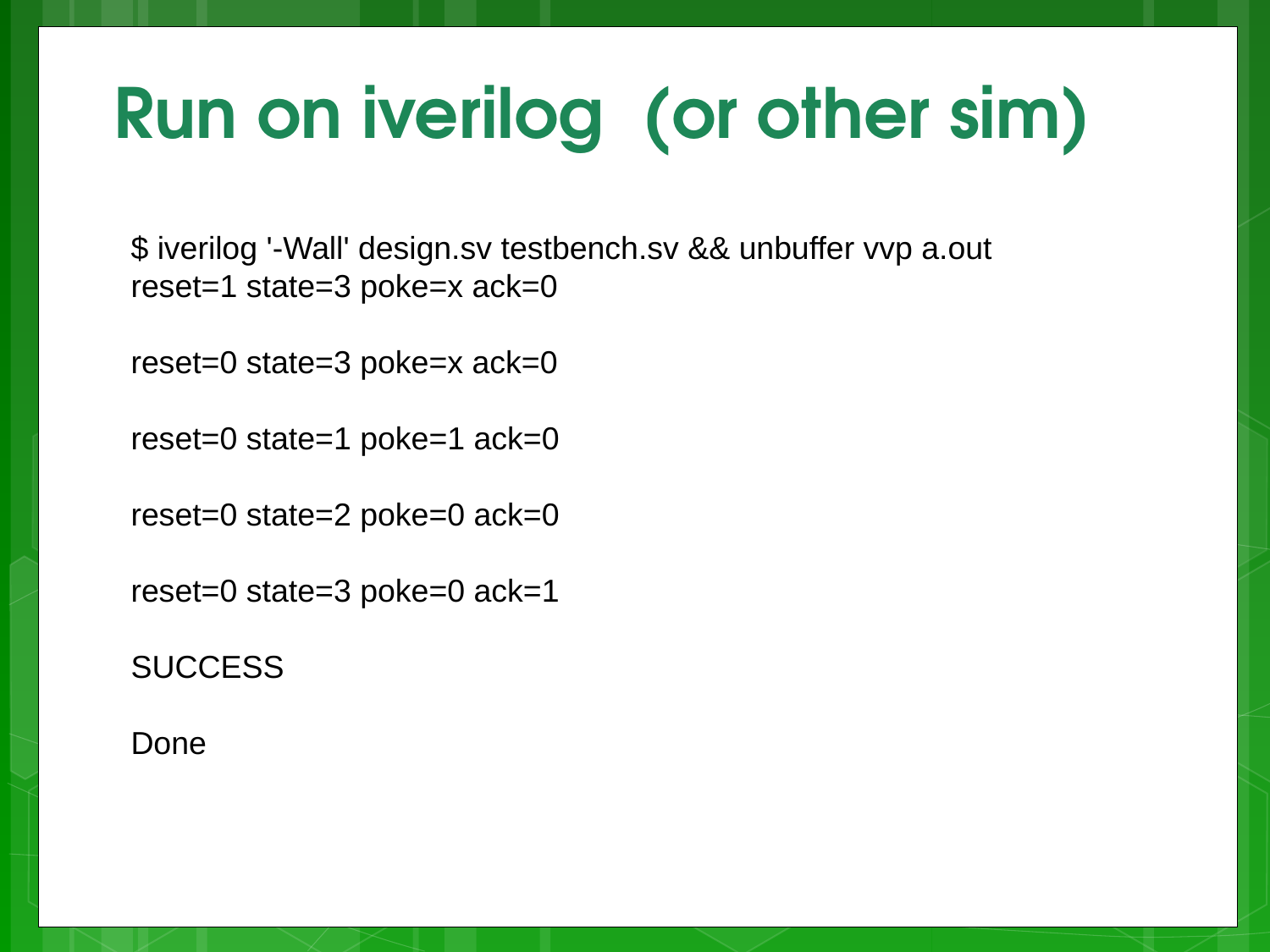

# Run on iverilog  (or other sim)

$ iverilog '-Wall' design.sv testbench.sv && unbuffer vvp a.out
reset=1 state=3 poke=x ack=0
reset=0 state=3 poke=x ack=0
reset=0 state=1 poke=1 ack=0
reset=0 state=2 poke=0 ack=0
reset=0 state=3 poke=0 ack=1
SUCCESS
Done